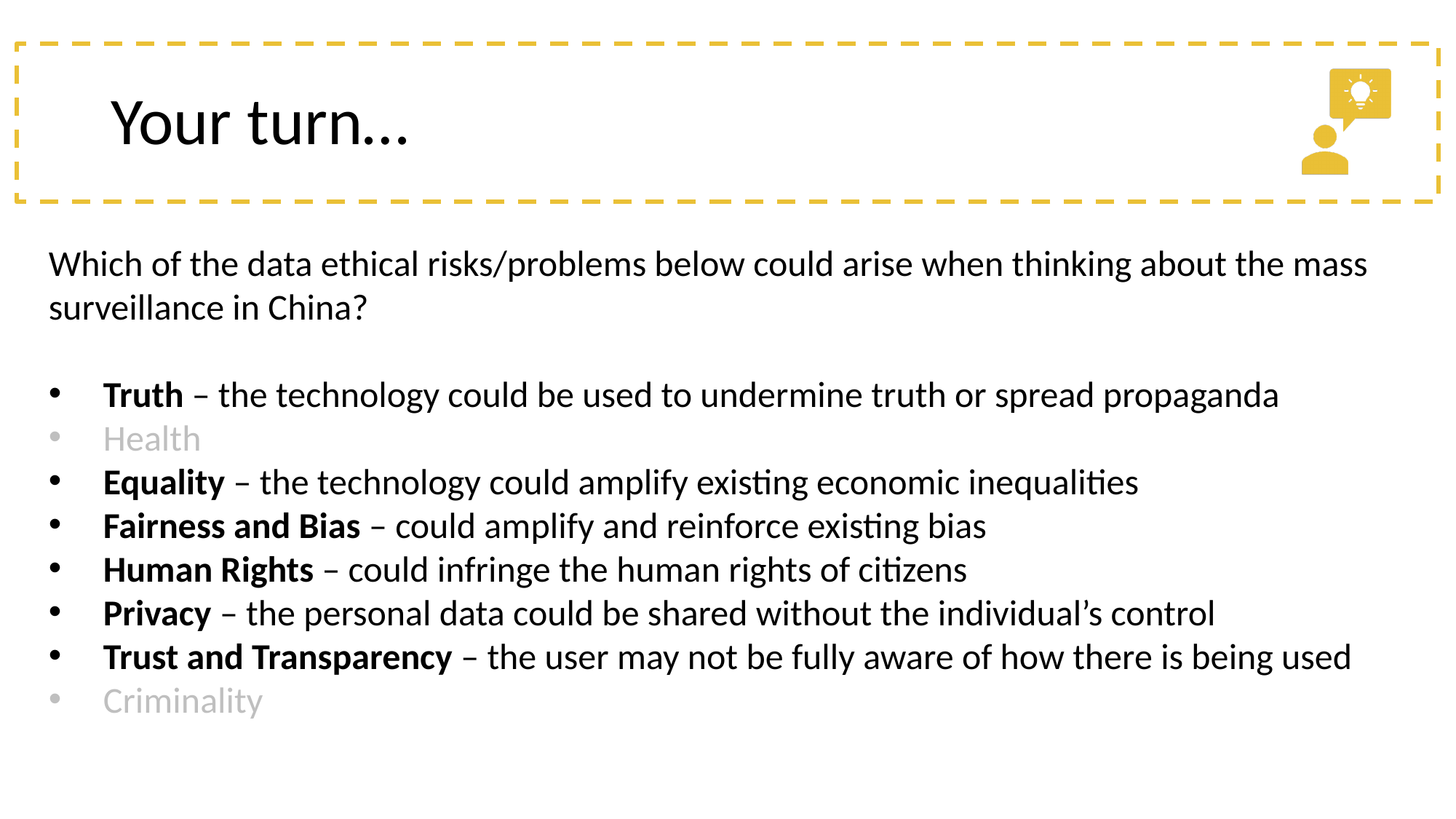

# Your turn…
Which of the data ethical risks/problems below could arise when thinking about the mass surveillance in China?

Truth – the technology could be used to undermine truth or spread propaganda
Health
Equality – the technology could amplify existing economic inequalities
Fairness and Bias – could amplify and reinforce existing bias
Human Rights – could infringe the human rights of citizens
Privacy – the personal data could be shared without the individual’s control
Trust and Transparency – the user may not be fully aware of how there is being used
Criminality